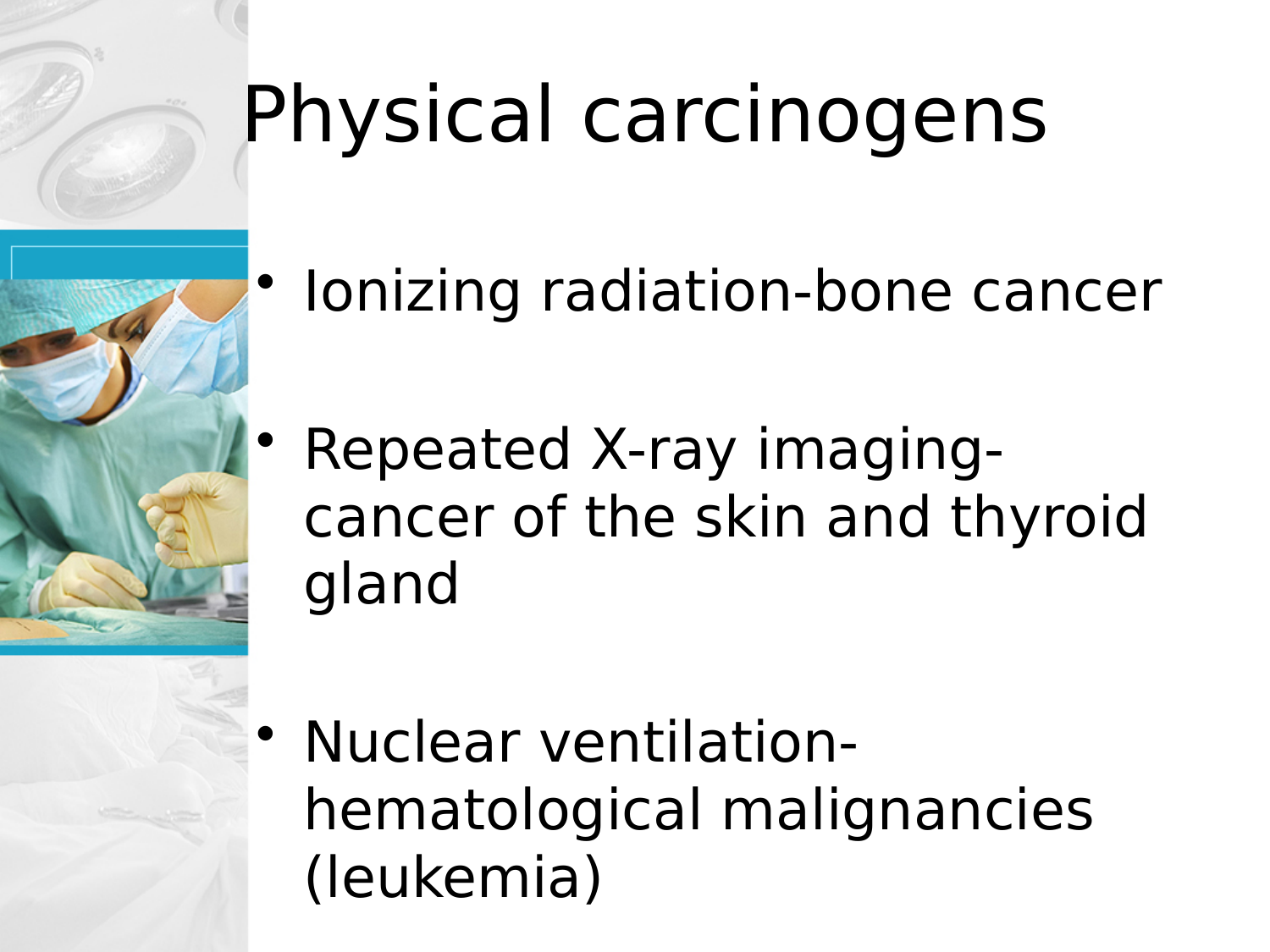

# Physical carcinogens

Ionizing radiation-bone cancer

Repeated X-ray imaging- cancer of the skin and thyroid gland

Nuclear ventilation- hematological malignancies (leukemia)